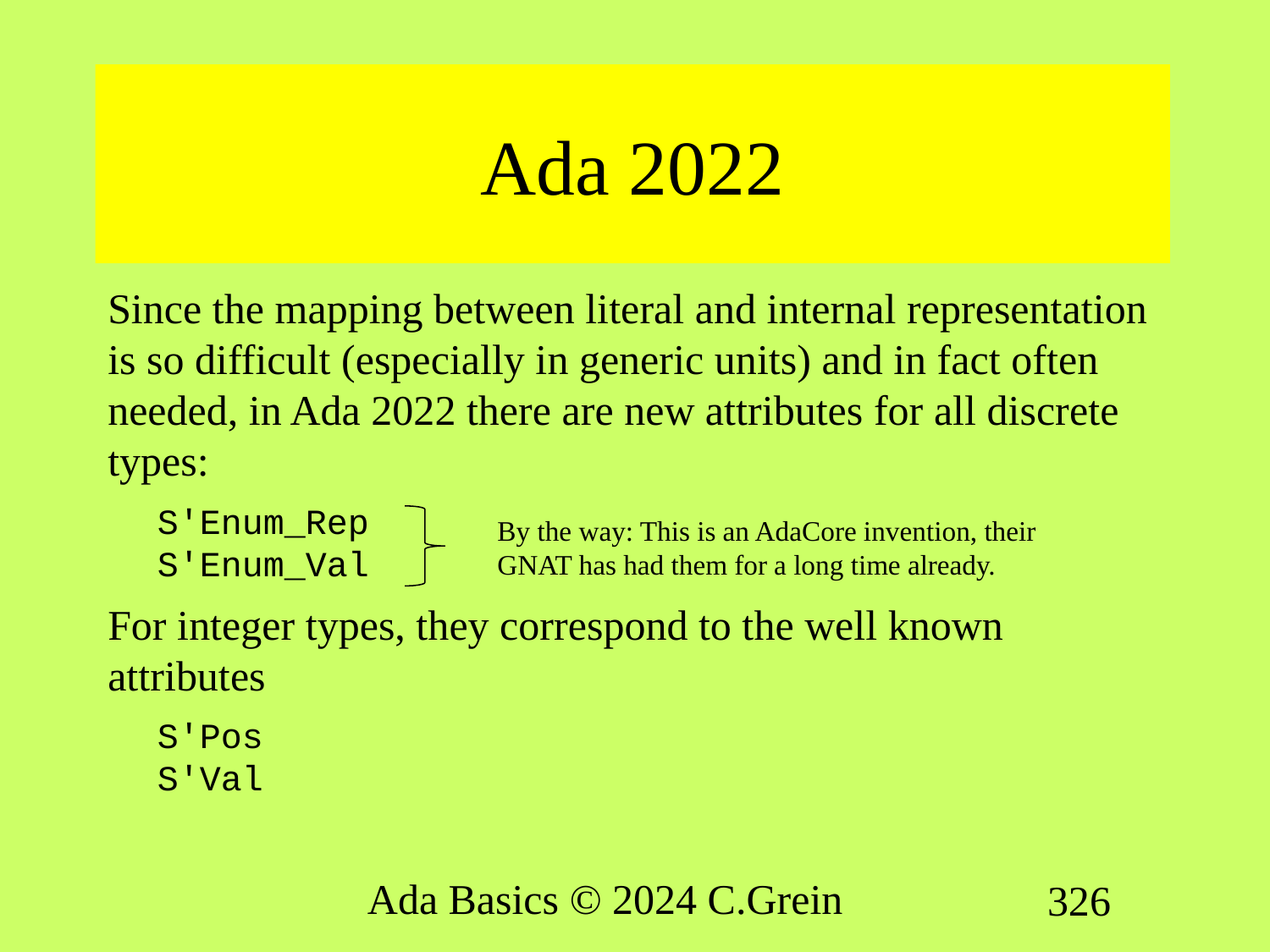

# Ada 2022
Since the mapping between literal and internal representation is so difficult (especially in generic units) and in fact often needed, in Ada 2022 there are new attributes for all discrete types:
S'Enum_Rep
S'Enum_Val
For integer types, they correspond to the well known attributes
S'Pos
S'Val

By the way: This is an AdaCore invention, their GNAT has had them for a long time already.
Ada Basics © 2024 C.Grein
326